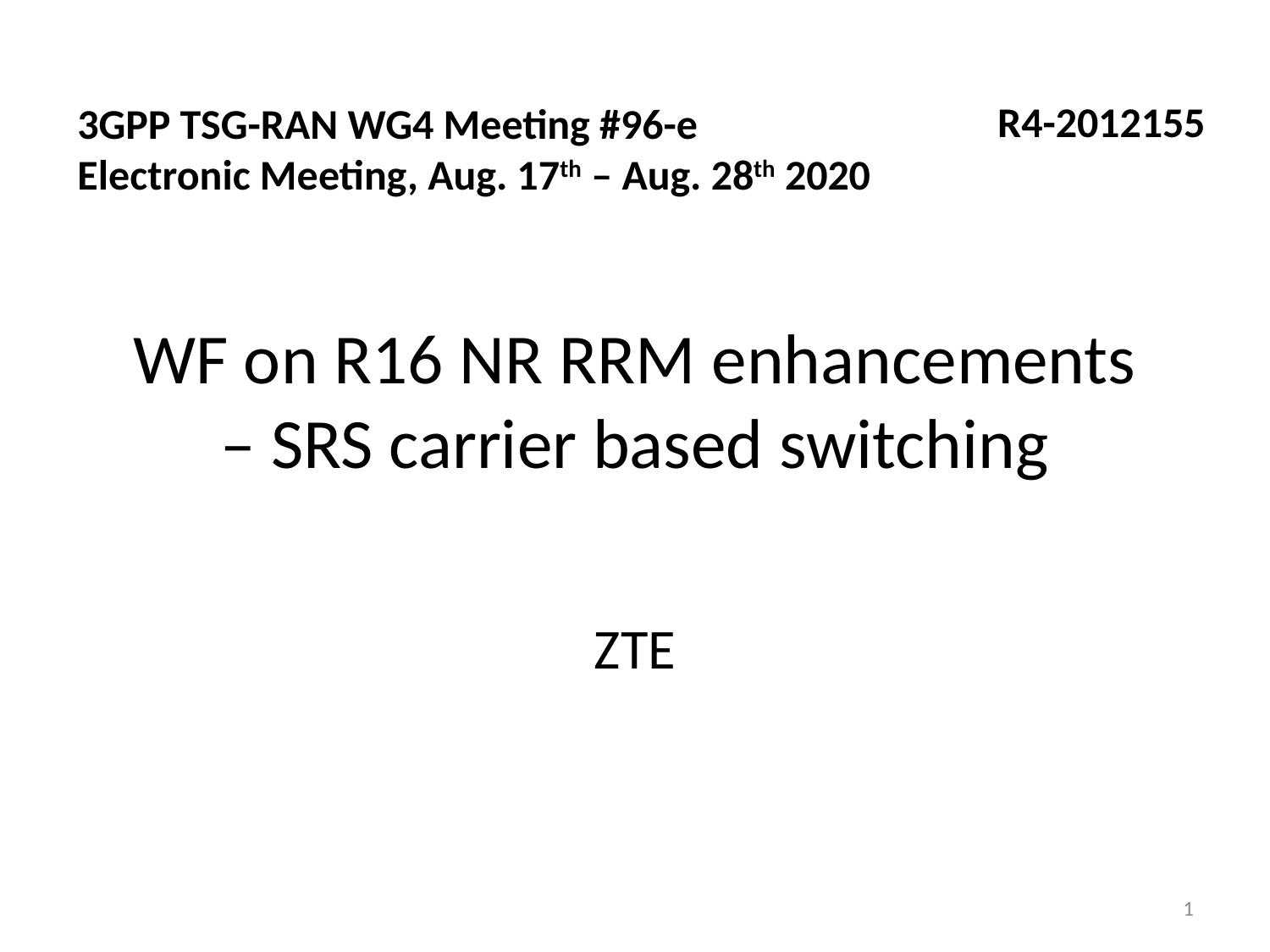

R4-2012155
3GPP TSG-RAN WG4 Meeting #96-e
Electronic Meeting, Aug. 17th – Aug. 28th 2020

# WF on R16 NR RRM enhancements – SRS carrier based switching
ZTE
1